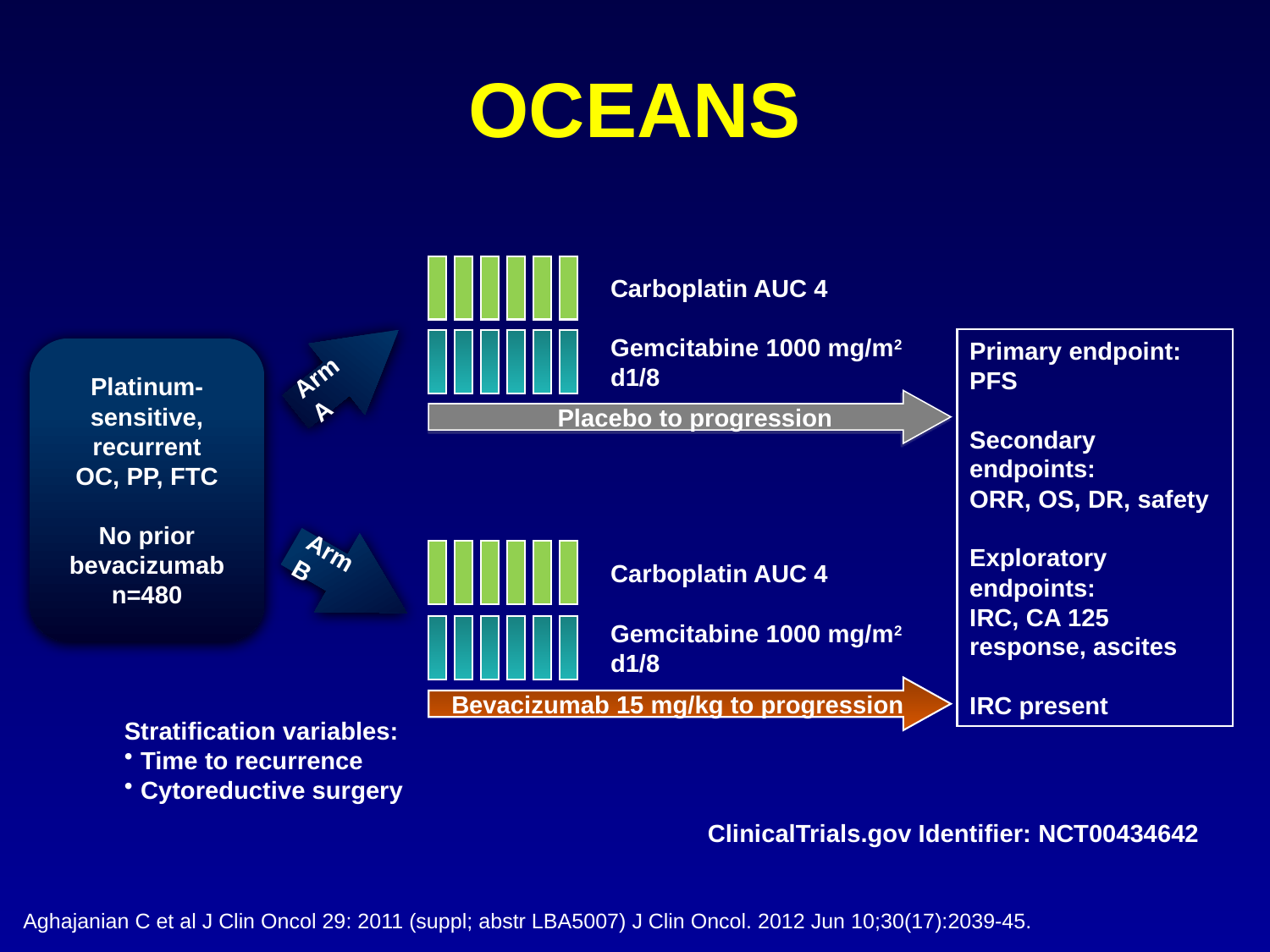

# OCEANS

Carboplatin AUC 4
Gemcitabine 1000 mg/m2 d1/8
Arm A

Platinum-sensitive, recurrent
OC, PP, FTC

No prior bevacizumab
n=480

Placebo to progression
Arm B

Carboplatin AUC 4
Gemcitabine 1000 mg/m2 d1/8

Bevacizumab 15 mg/kg to progression
Primary endpoint: PFS

Secondary endpoints:
ORR, OS, DR, safety

Exploratory endpoints:
IRC, CA 125 response, ascites

IRC present
Stratification variables:
Time to recurrence
Cytoreductive surgery
ClinicalTrials.gov Identifier: NCT00434642
Aghajanian C et al J Clin Oncol 29: 2011 (suppl; abstr LBA5007) J Clin Oncol. 2012 Jun 10;30(17):2039-45.